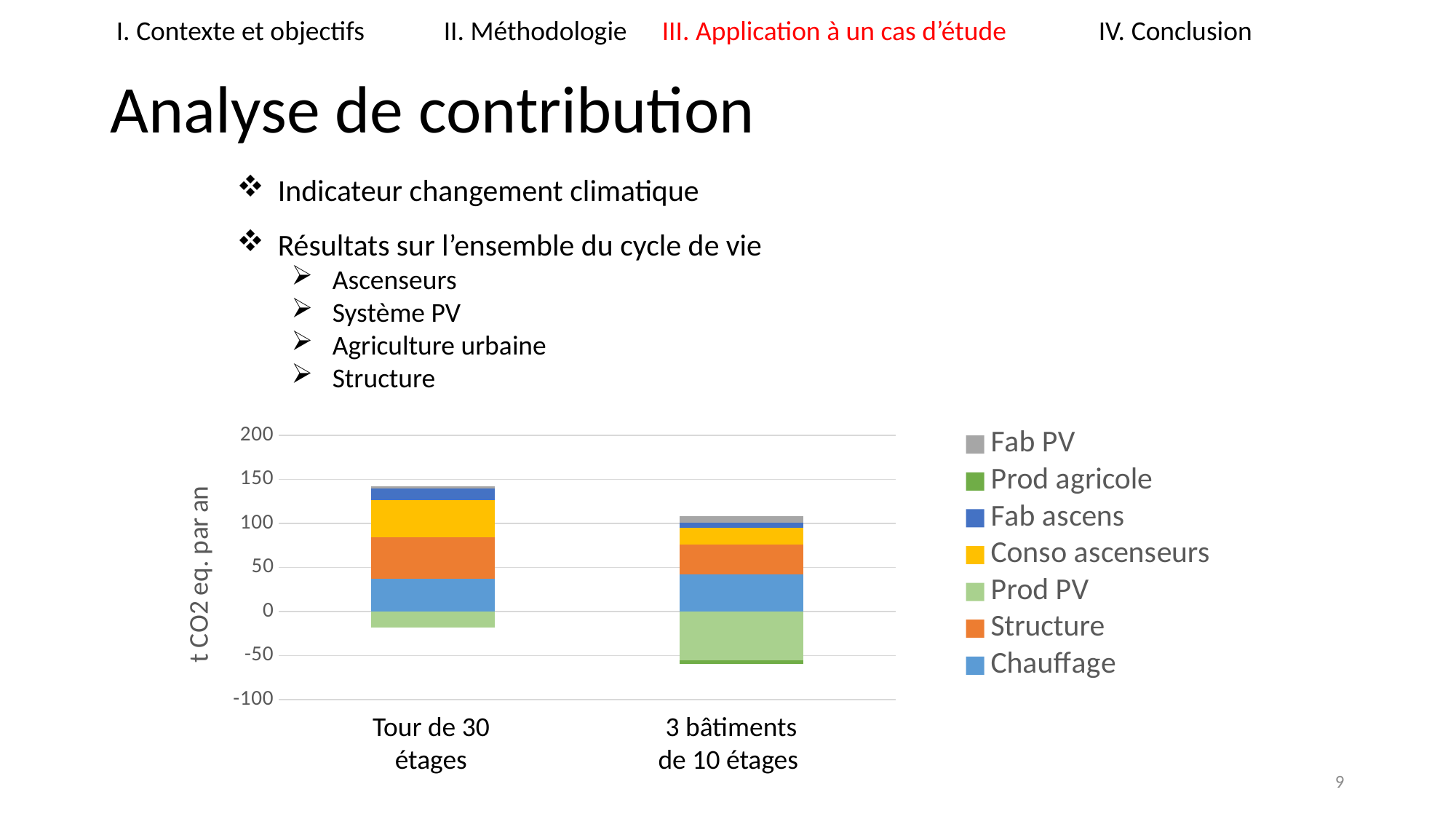

I. Contexte et objectifs	II. Méthodologie	III. Application à un cas d’étude	IV. Conclusion
# Analyse de contribution
Indicateur changement climatique
Résultats sur l’ensemble du cycle de vie
Ascenseurs
Système PV
Agriculture urbaine
Structure

### Chart

| Category | Chauffage | Structure | Prod PV | Conso ascenseurs | Fab ascens | Prod agricole | Fab PV |
|---|---|---|---|---|---|---|---|
| Tour | 36.9 | 47.7 | -18.368 | 41.912639999999996 | 12.8525859 | 0.0 | 2.4746666666666663 |
| 3 bâtiments | 41.9 | 34.2 | -55.104 | 19.139903999999998 | 5.8692857400000005 | -4.086 | 7.4239999999999995 |
3 bâtiments de 10 étages
Tour de 30 étages
9